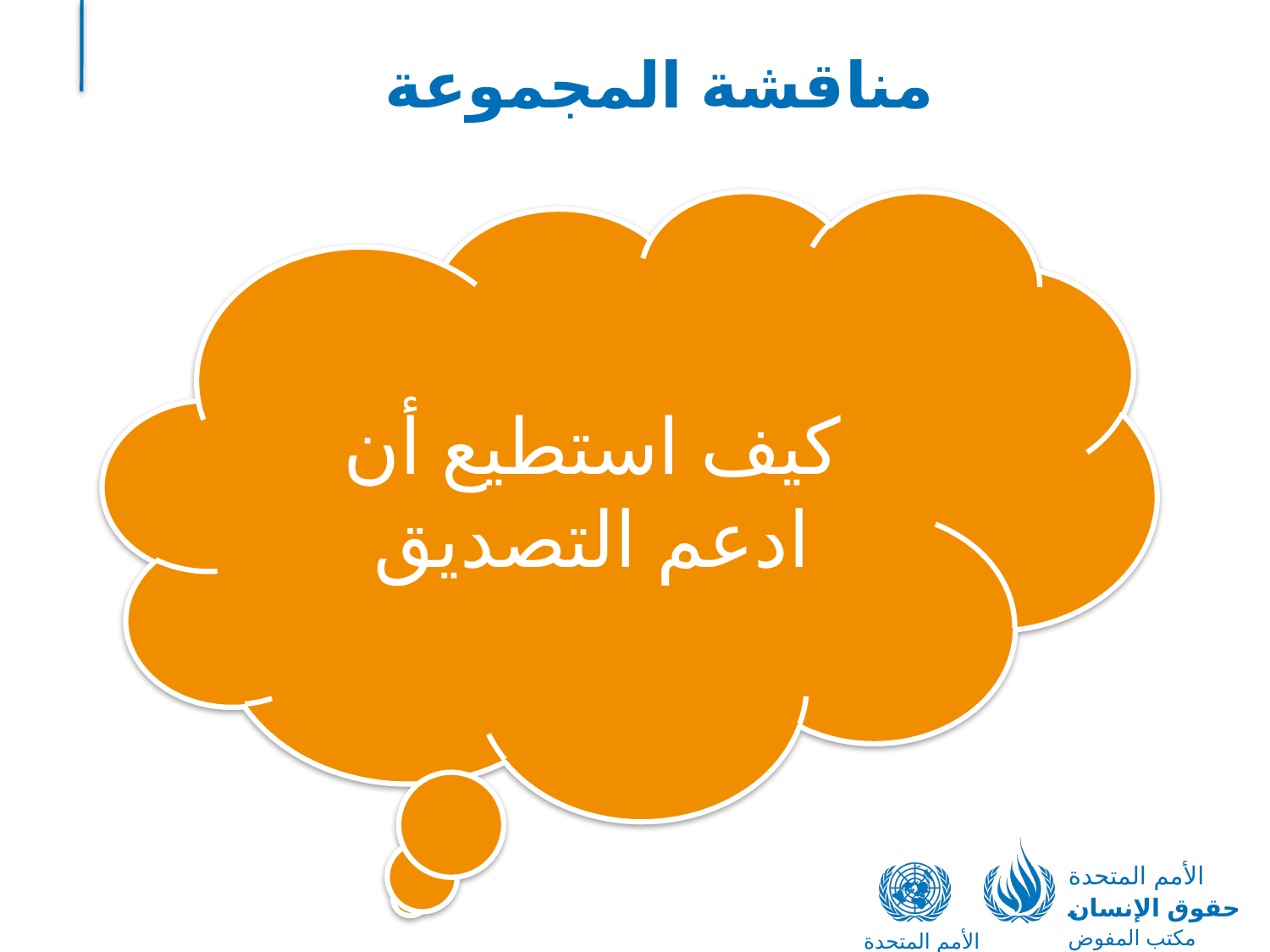

# مناقشة المجموعة
كيف استطيع أن ادعم التصديق

الأمم المتحدة
حقوق الإنسان
مكتب المفوض السامي
الأمم المتحدة